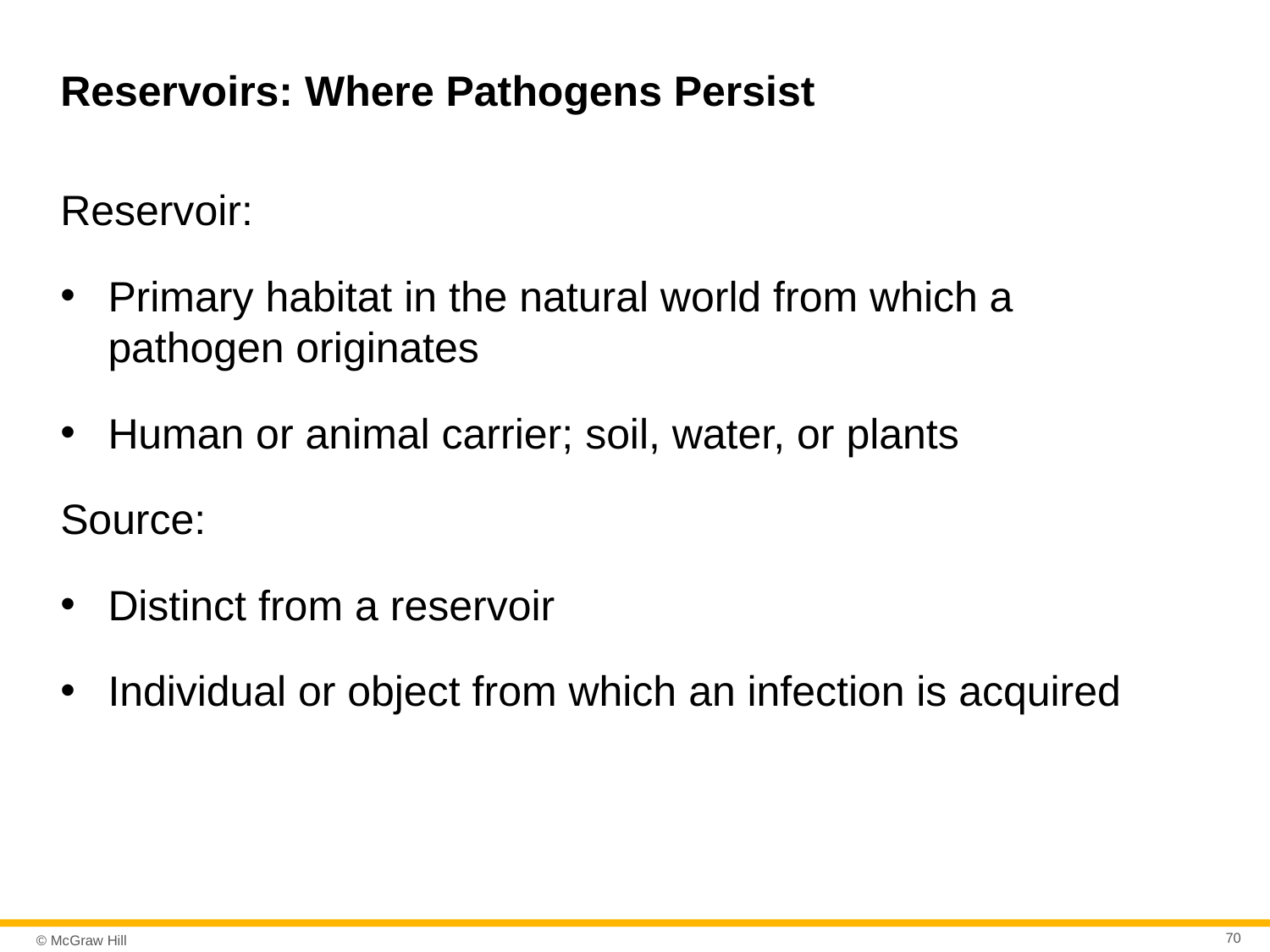

# Reservoirs: Where Pathogens Persist
Reservoir:
Primary habitat in the natural world from which a pathogen originates
Human or animal carrier; soil, water, or plants
Source:
Distinct from a reservoir
Individual or object from which an infection is acquired